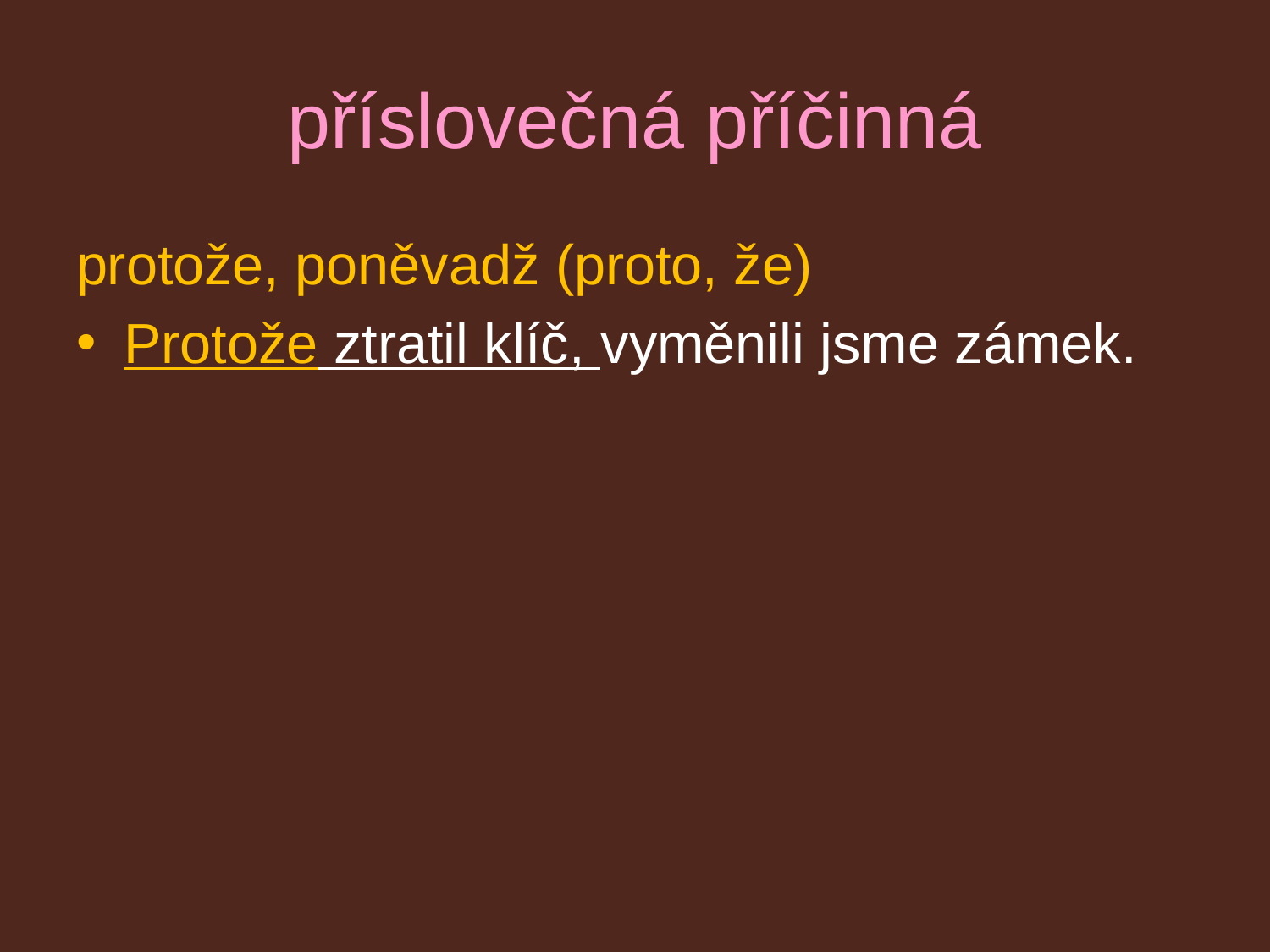

# příslovečná příčinná
protože, poněvadž (proto, že)
Protože ztratil klíč, vyměnili jsme zámek.